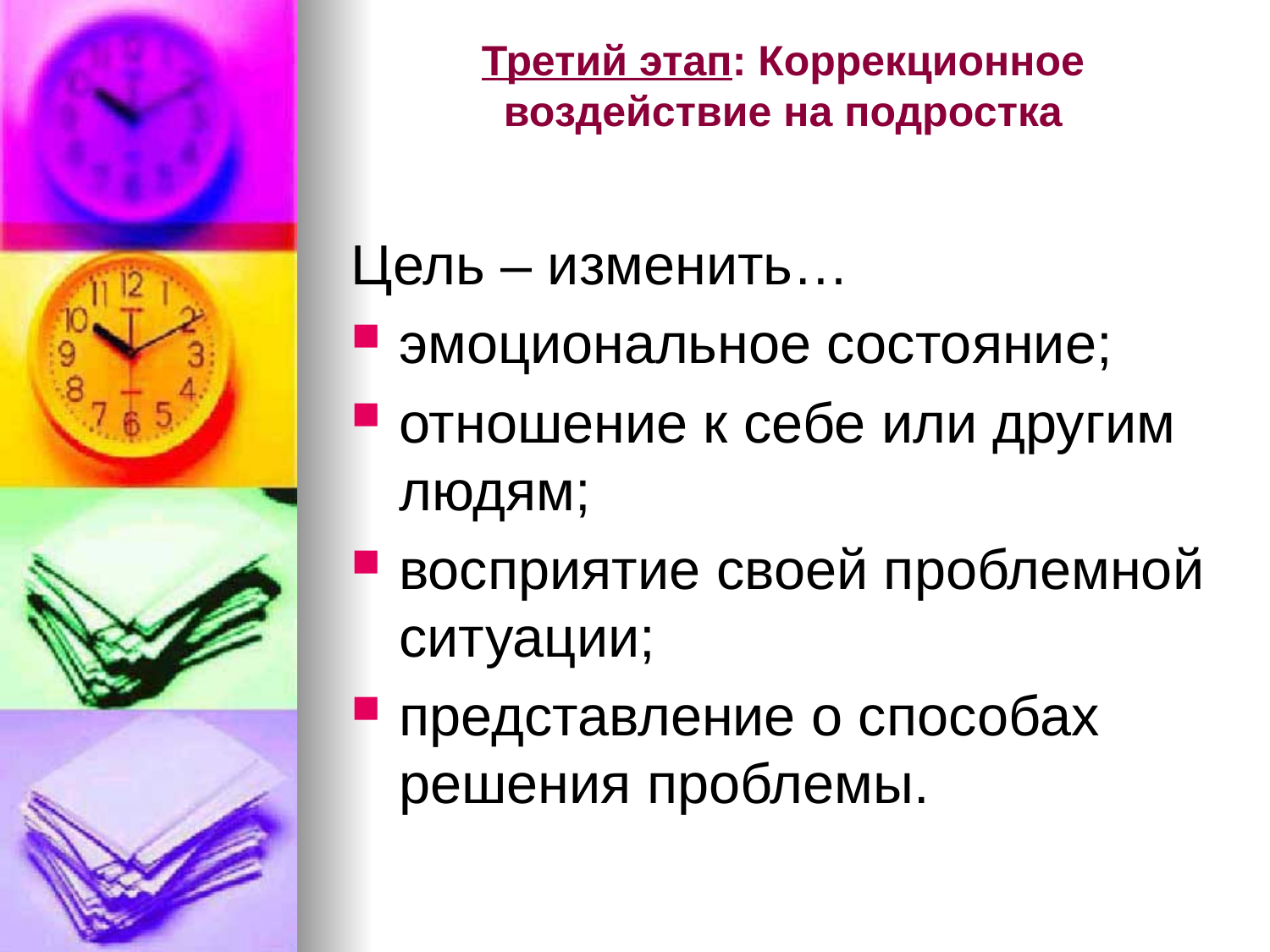

# Третий этап: Коррекционное воздействие на подростка
Цель – изменить…
эмоциональное состояние;
отношение к себе или другим людям;
восприятие своей проблемной ситуации;
представление о способах решения проблемы.